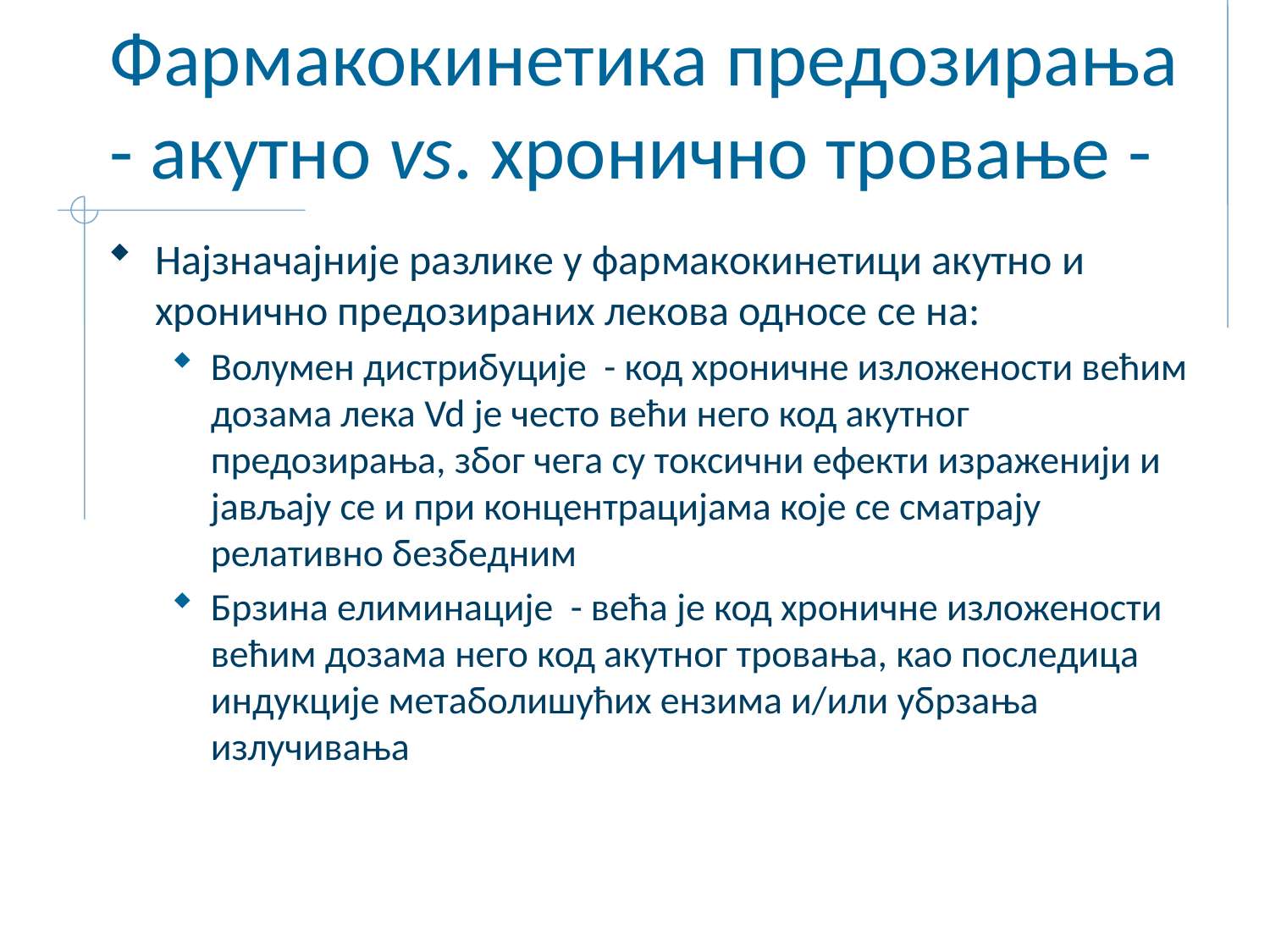

# Фармакокинетика предозирања - акутно vs. хронично тровање -
Најзначајније разлике у фармакокинетици акутно и хронично предозираних лекова односе се на:
Волумен дистрибуције  - код хроничне изложености већим дозама лека Vd је често већи него код акутног предозирања, због чега су токсични ефекти израженији и јављају се и при концентрацијама које се сматрају  релативно безбедним
Брзина елиминације  - већа је код хроничне изложености већим дозама него код акутног тровања, као последица индукције метаболишућих ензима и/или убрзања излучивања